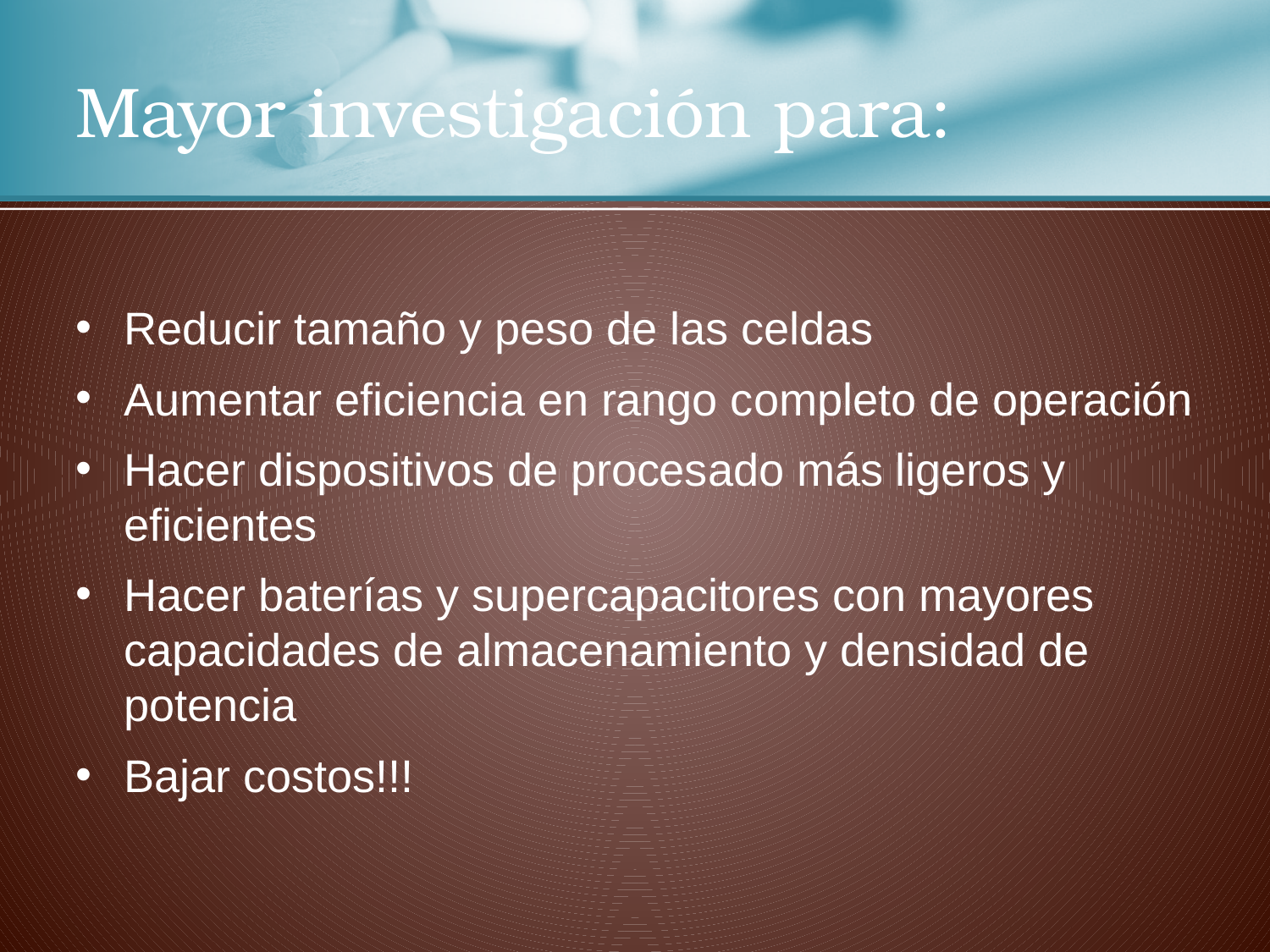

# Mayor investigación para:

Reducir tamaño y peso de las celdas
Aumentar eficiencia en rango completo de operación
Hacer dispositivos de procesado más ligeros y eficientes
Hacer baterías y supercapacitores con mayores capacidades de almacenamiento y densidad de potencia
Bajar costos!!!